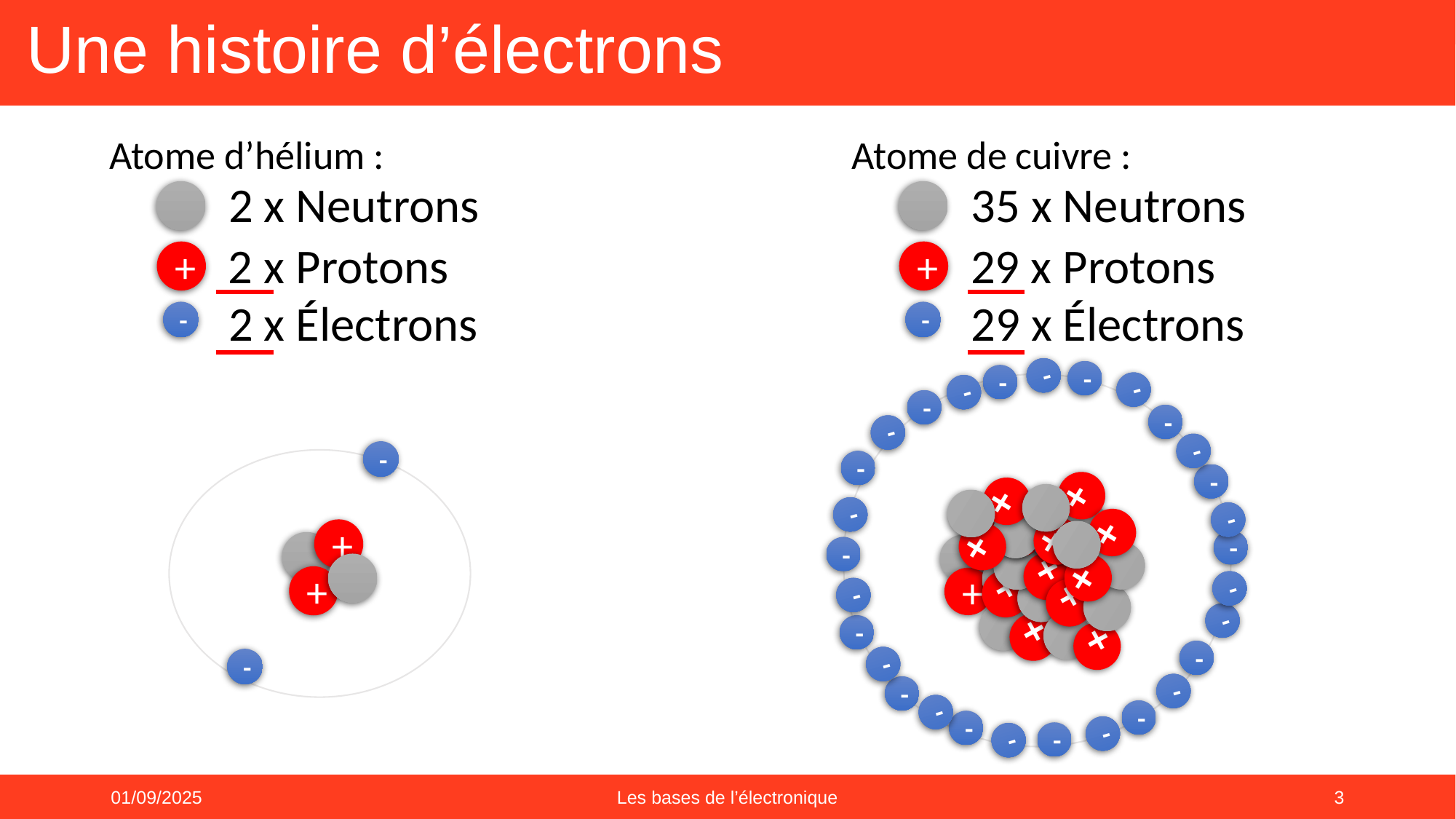

# Une histoire d’électrons
Atome d’hélium :
Atome de cuivre :
2 x Neutrons

35 x Neutrons

2 x Protons
+
29 x Protons
+
2 x Électrons
-
29 x Électrons
-
-
-
-
-
-
-
-
-
-
-
-
-
-
-
-
-
-
-
-
-
-
-
-
-
-
-
-
-
-

+

+
+

+
+

+
+

+
+

+

+
+
+

+
-

+

+
-
01/09/2025
Les bases de l’électronique
3